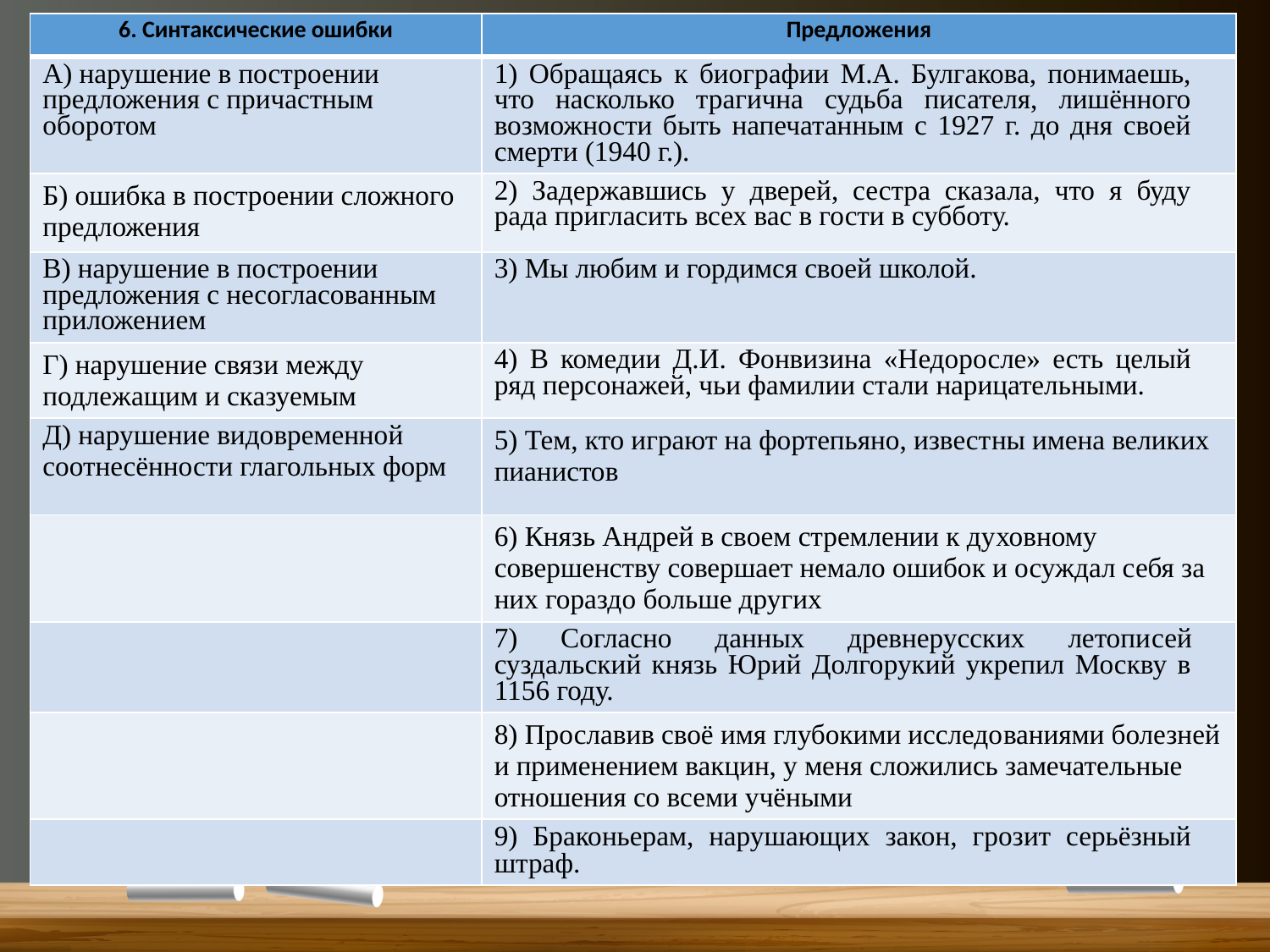

| 6. Синтаксические ошибки | Предложения |
| --- | --- |
| А) нарушение в построении предложения с причастным оборотом | 1) Обращаясь к биографии М.А. Булгакова, понимаешь, что насколько трагична судьба писателя, лишённого возможности быть напечатанным с 1927 г. до дня своей смер­ти (1940 г.). |
| Б) ошибка в построении сложного предложения | 2) Задержавшись у дверей, сестра сказала, что я буду рада пригласить всех вас в гости в субботу. |
| В) нарушение в построении предложения с несогласованным приложением | 3) Мы любим и гордимся своей школой. |
| Г) нарушение связи между подлежащим и сказуемым | 4) В комедии Д.И. Фонвизина «Недоросле» есть целый ряд персонажей, чьи фамилии стали нарицательными. |
| Д) нарушение видовременной соотнесённости глагольных форм | 5) Тем, кто играют на фортепьяно, извест­ны имена великих пианистов |
|  | 6) Князь Андрей в своем стремлении к ду­ховному совершенству совершает немало ошибок и осуждал себя за них гораздо больше других |
|  | 7) Согласно данных древнерусских летопи­сей суздальский князь Юрий Долгорукий укрепил Москву в 1156 году. |
|  | 8) Прославив своё имя глубокими исследо­ваниями болезней и применением вакцин, у меня сложились замечательные отношения со всеми учёными |
|  | 9) Браконьерам, нарушающих закон, грозит серьёзный штраф. |